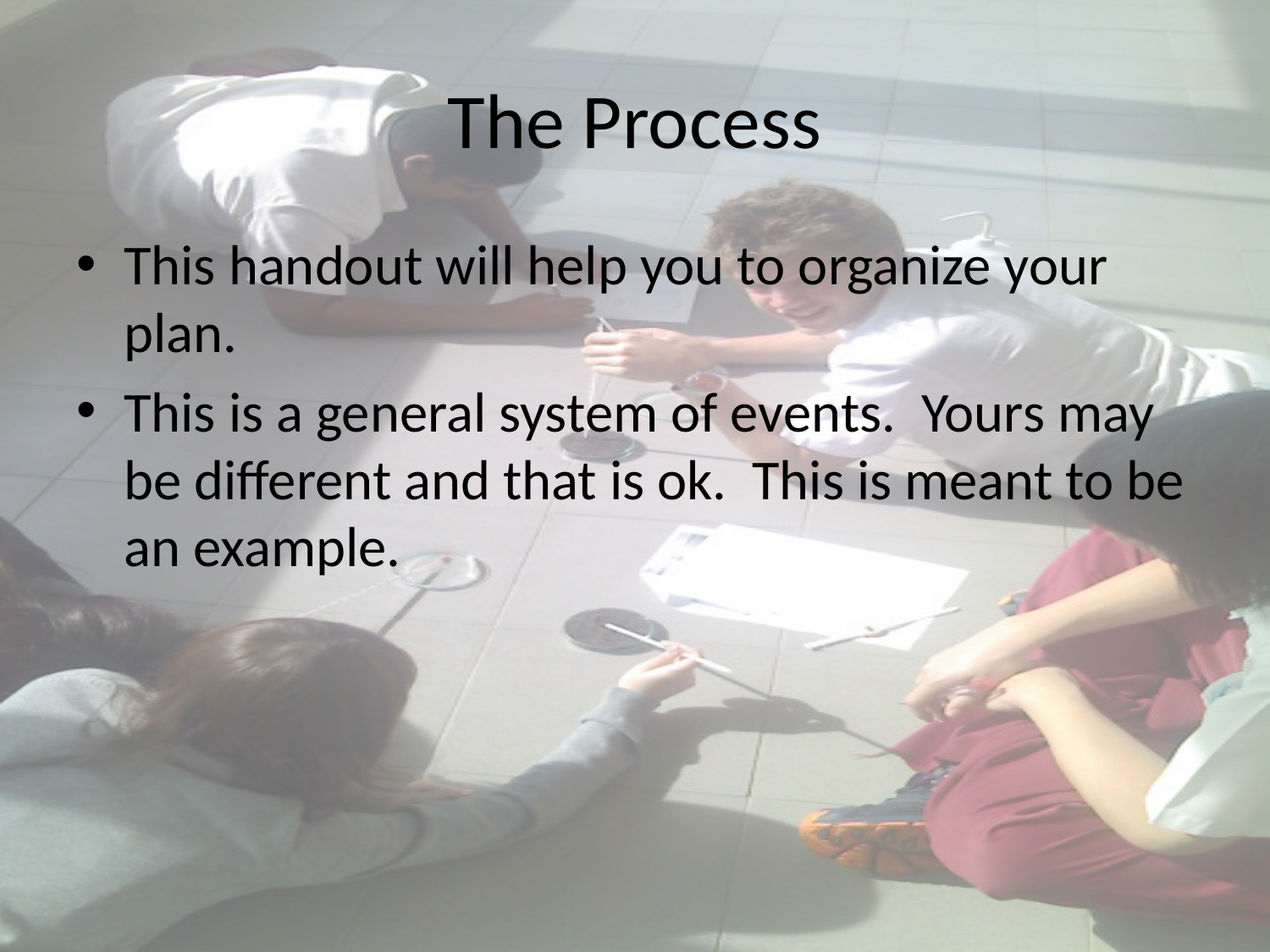

# The Process
This handout will help you to organize your plan.
This is a general system of events.  Yours may be different and that is ok.  This is meant to be an example.